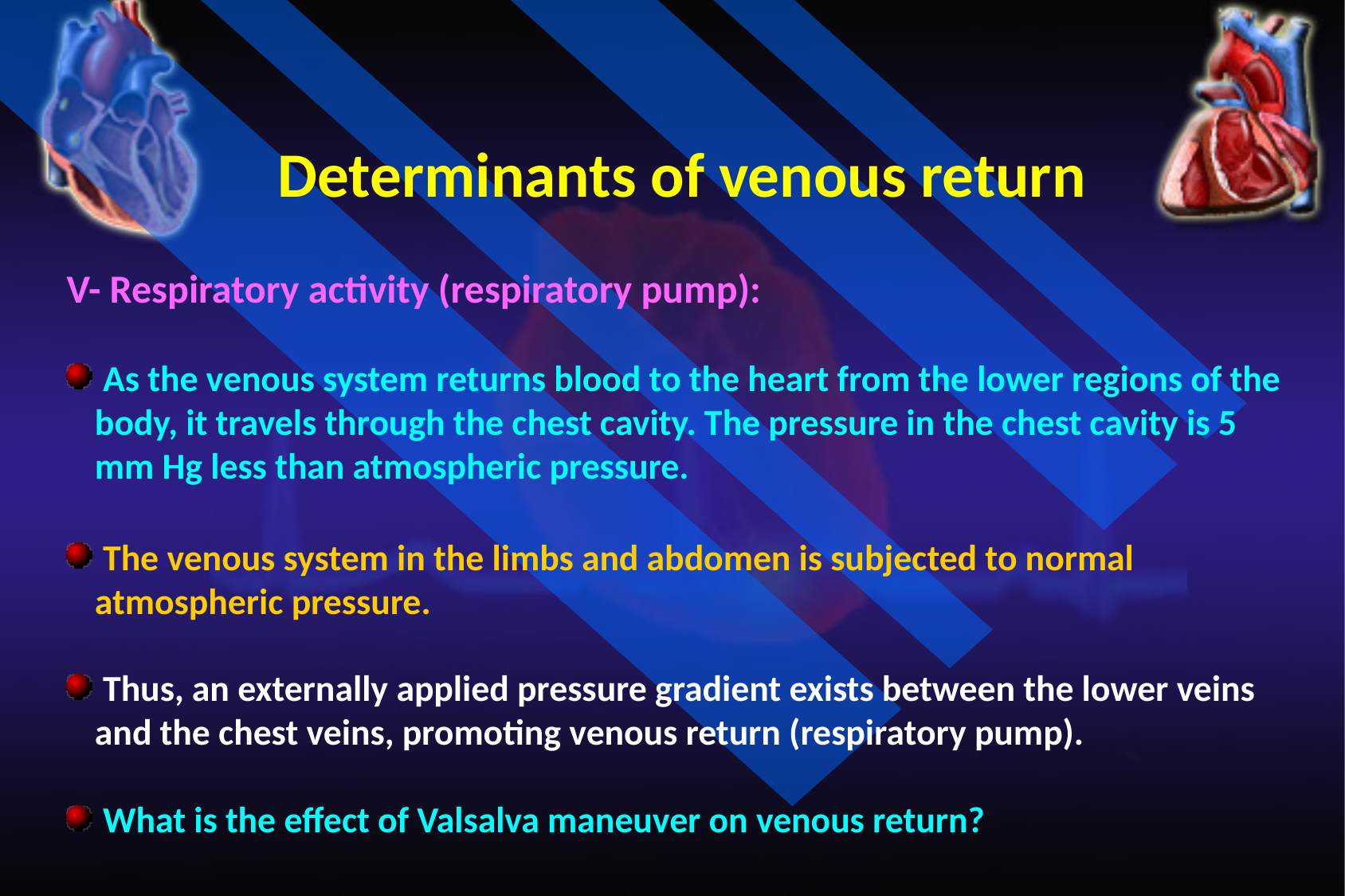

Determinants of venous return
V- Respiratory activity (respiratory pump):

 As the venous system returns blood to the heart from the lower regions of the body, it travels through the chest cavity. The pressure in the chest cavity is 5 mm Hg less than atmospheric pressure.

 The venous system in the limbs and abdomen is subjected to normal atmospheric pressure.

 Thus, an externally applied pressure gradient exists between the lower veins and the chest veins, promoting venous return (respiratory pump).

 What is the effect of Valsalva maneuver on venous return?